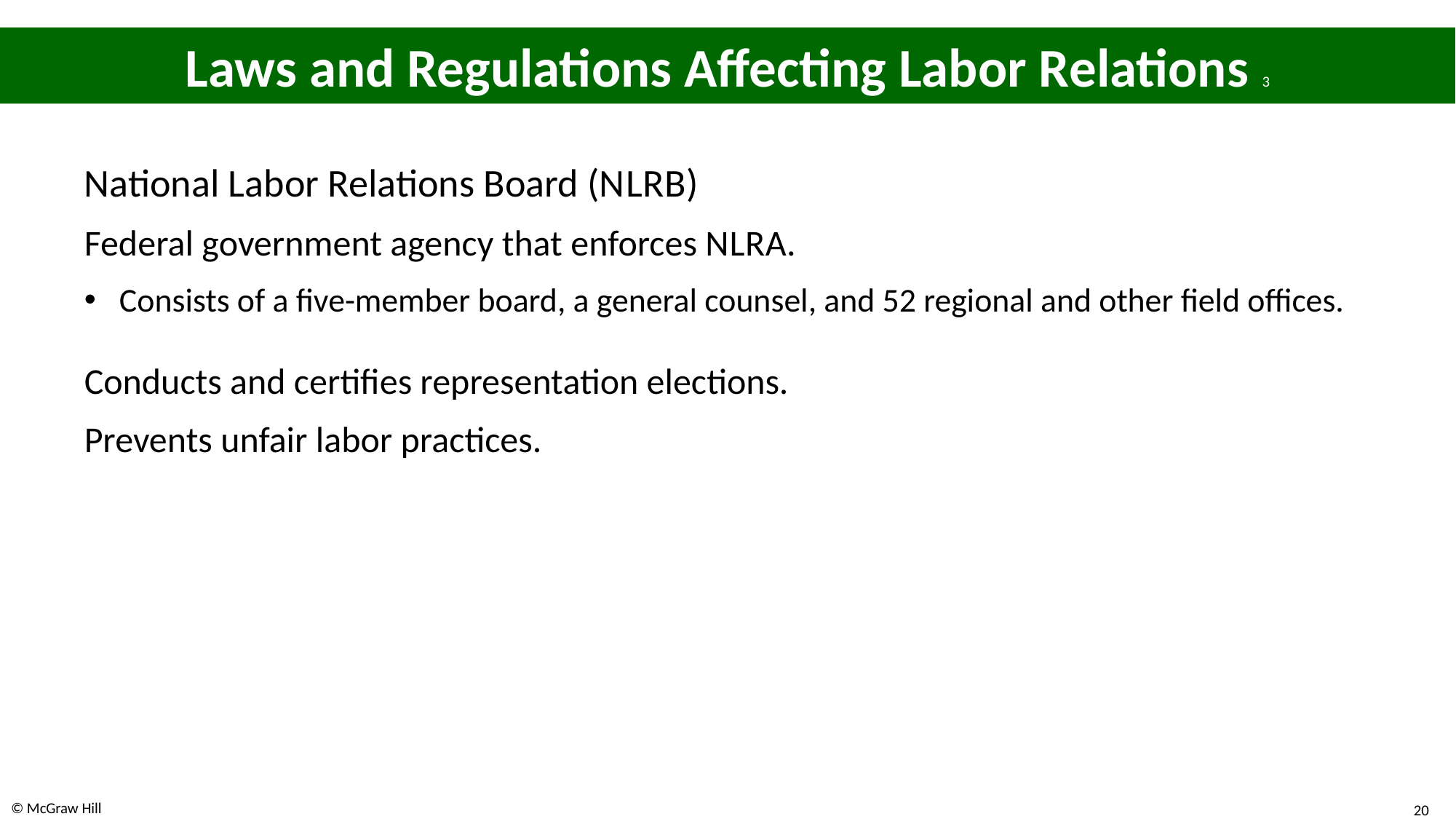

# Laws and Regulations Affecting Labor Relations 3
National Labor Relations Board (N L R B)
Federal government agency that enforces N L R A.
Consists of a five-member board, a general counsel, and 52 regional and other field offices.
Conducts and certifies representation elections.
Prevents unfair labor practices.